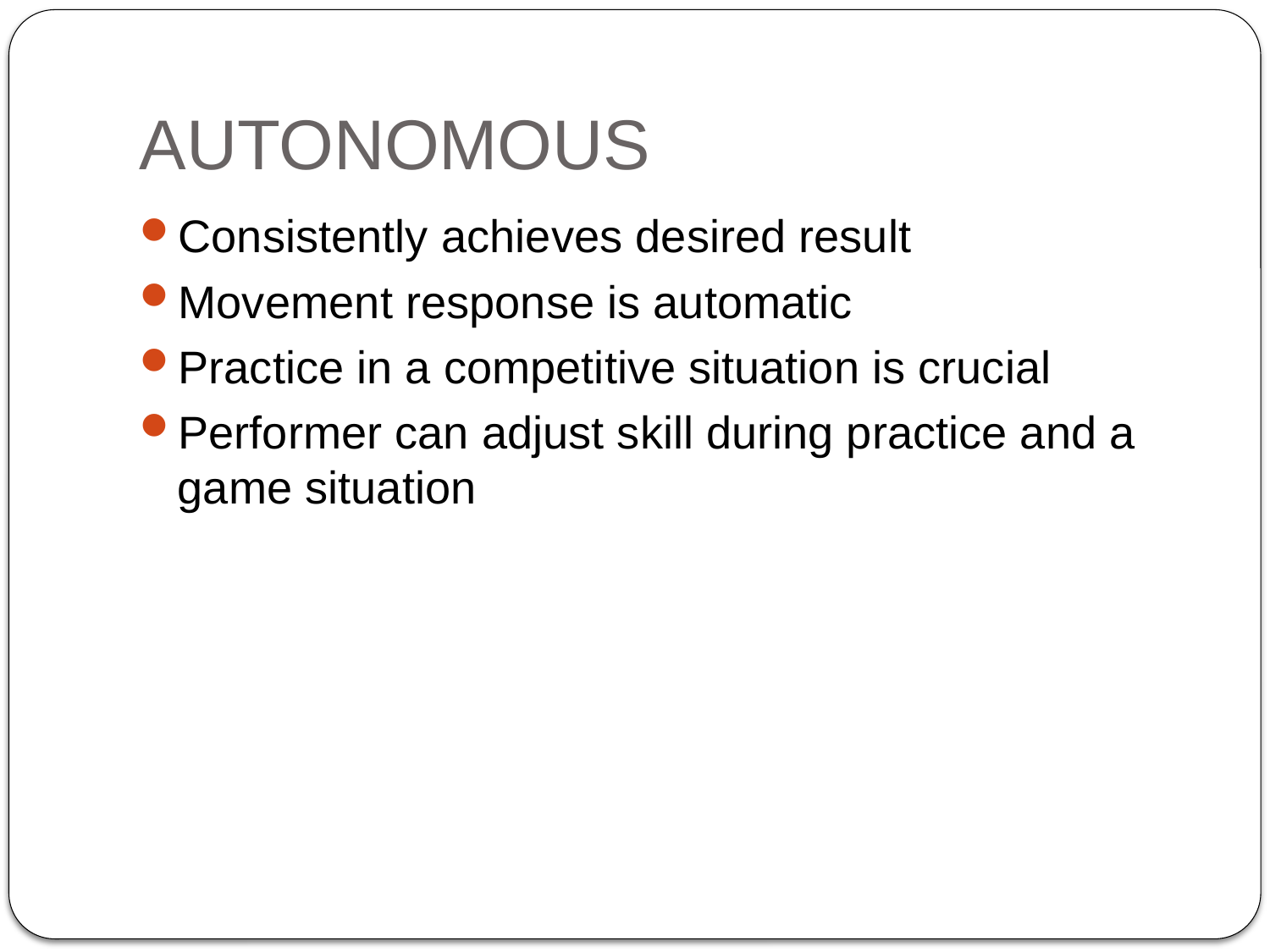

# AUTONOMOUS
Consistently achieves desired result
Movement response is automatic
Practice in a competitive situation is crucial
Performer can adjust skill during practice and a game situation